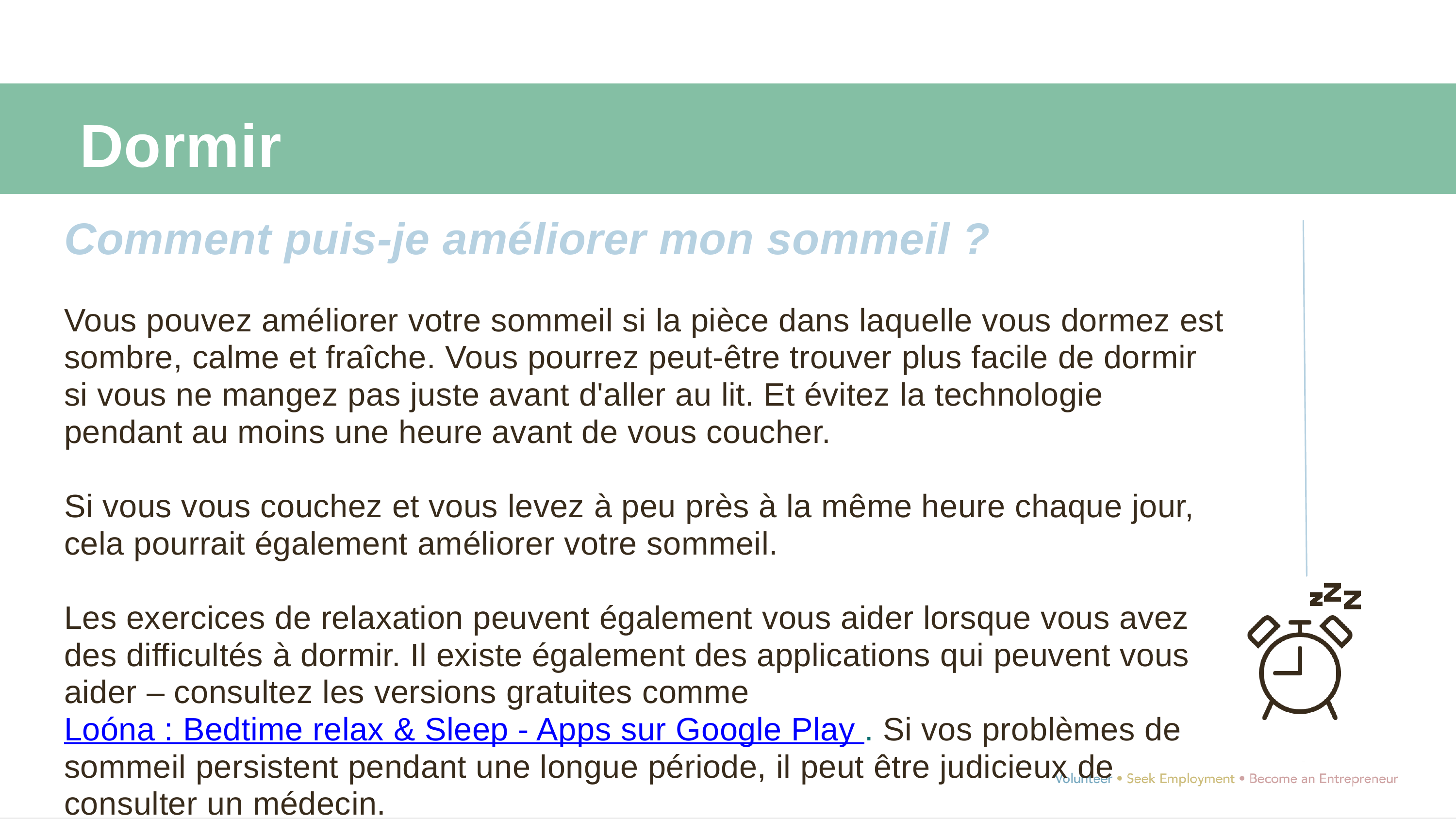

Dormir

Comment puis-je améliorer mon sommeil ?

Vous pouvez améliorer votre sommeil si la pièce dans laquelle vous dormez est sombre, calme et fraîche. Vous pourrez peut-être trouver plus facile de dormir si vous ne mangez pas juste avant d'aller au lit. Et évitez la technologie pendant au moins une heure avant de vous coucher.

Si vous vous couchez et vous levez à peu près à la même heure chaque jour, cela pourrait également améliorer votre sommeil.

Les exercices de relaxation peuvent également vous aider lorsque vous avez des difficultés à dormir. Il existe également des applications qui peuvent vous aider – consultez les versions gratuites comme Loóna : Bedtime relax & Sleep - Apps sur Google Play . Si vos problèmes de sommeil persistent pendant une longue période, il peut être judicieux de consulter un médecin.

.